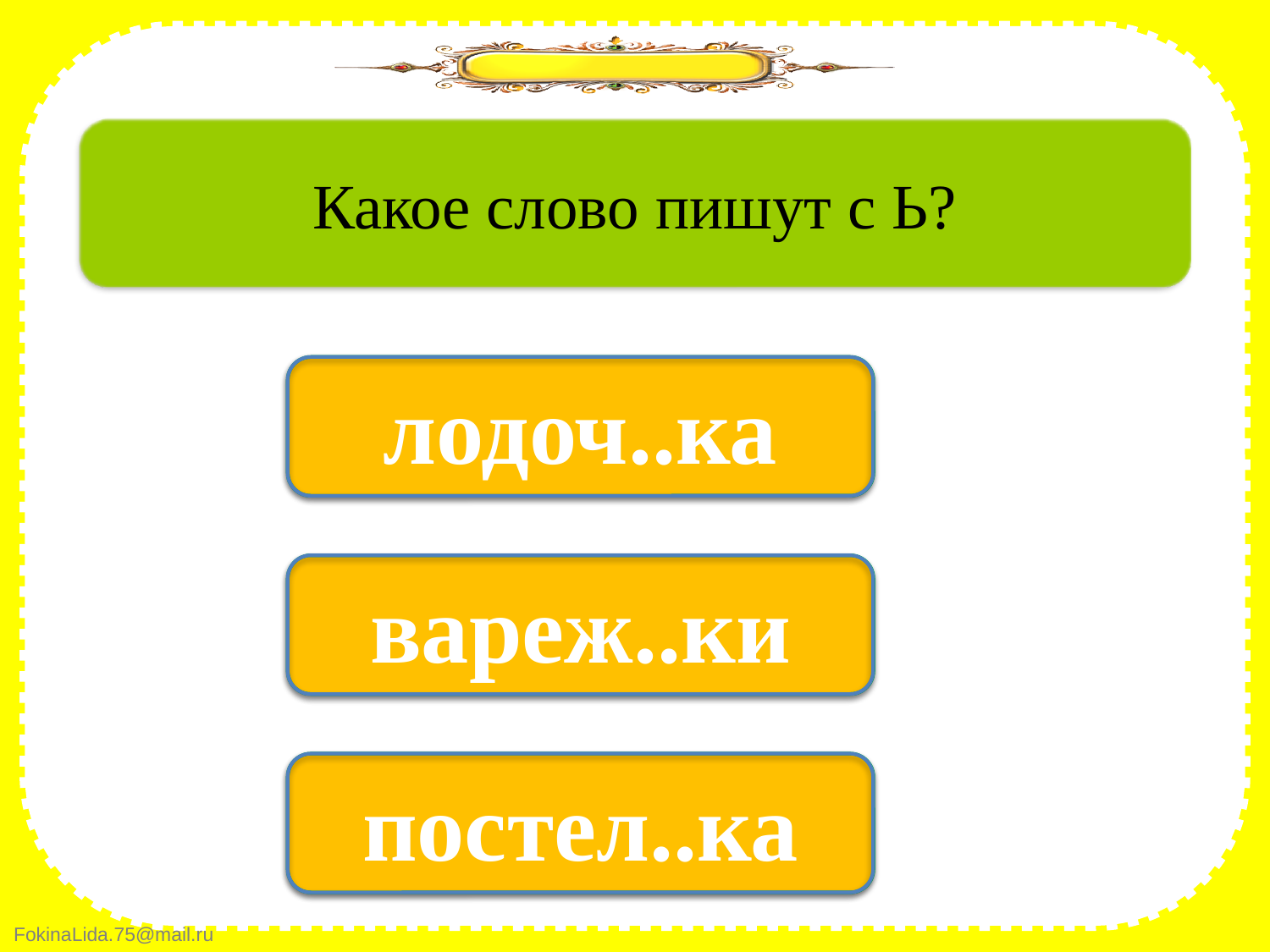

Какое слово пишут с Ь?
лодоч..ка

нет
вареж..ки

нет
да
постел..ка